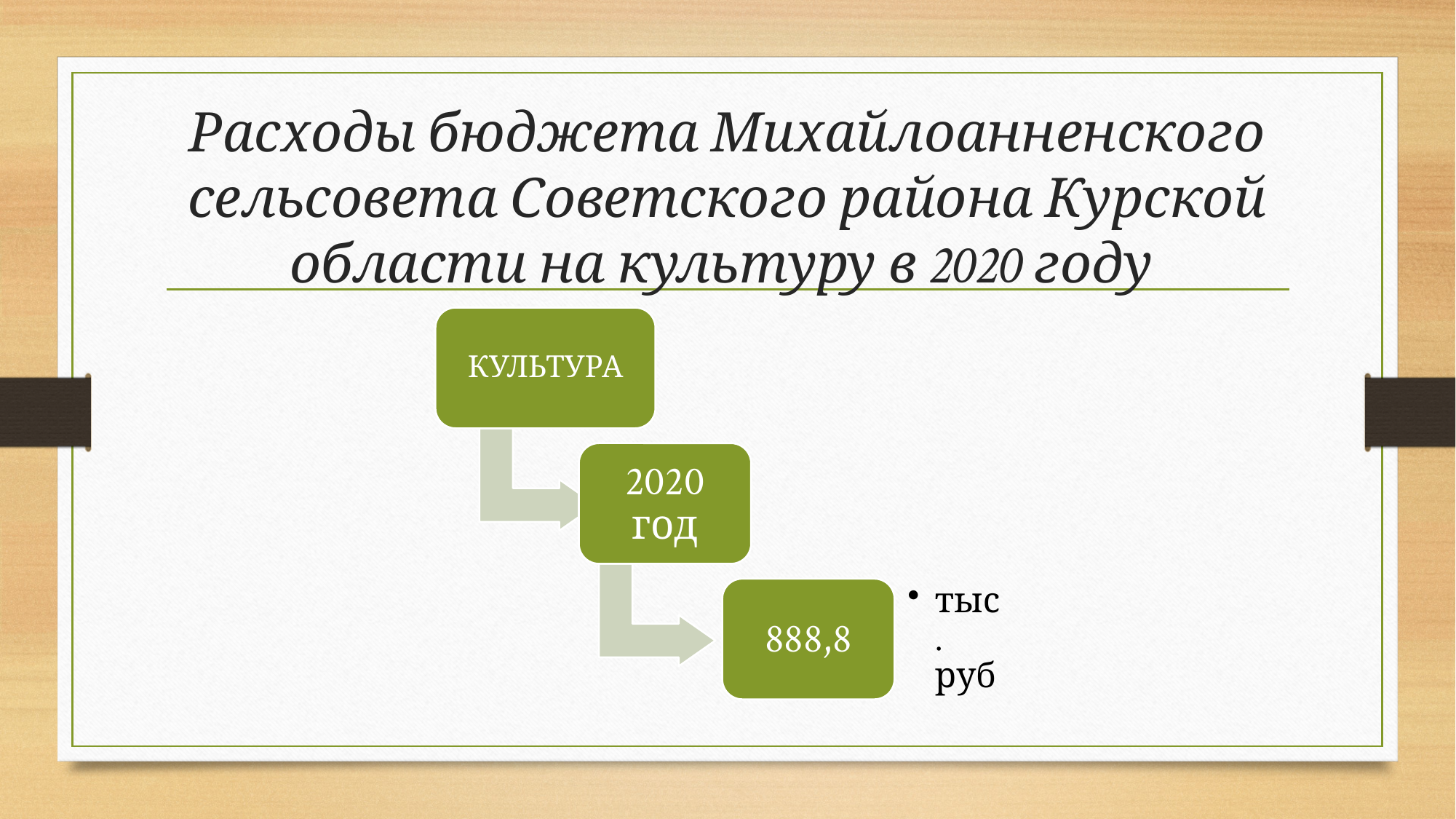

# Расходы бюджета Михайлоанненского сельсовета Советского района Курской области на культуру в 2020 году
КУЛЬТУРА
2020 год
888,8
тыс. руб